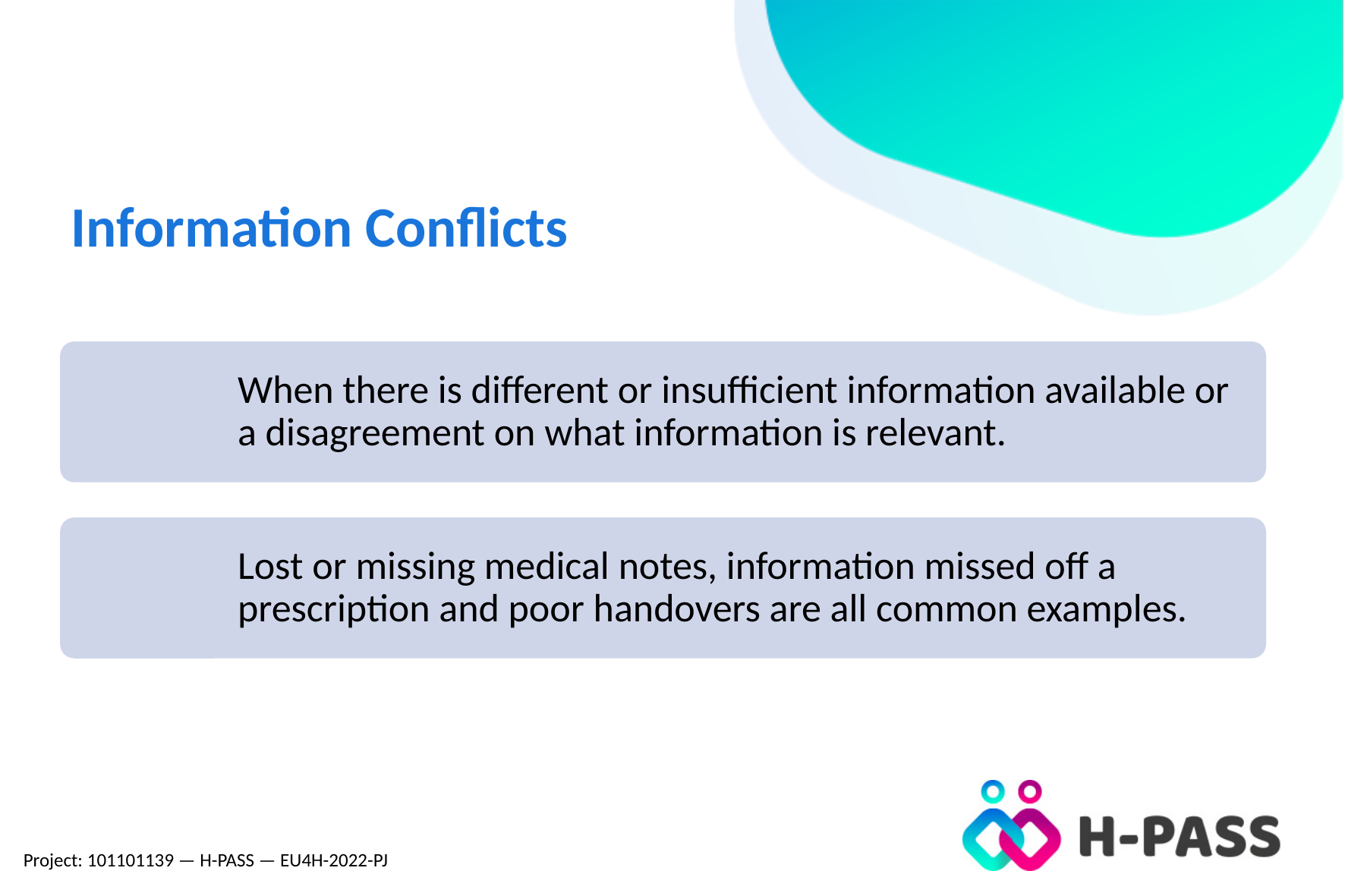

# Information Conflicts
When there is different or insufficient information available or a disagreement on what information is relevant.
Lost or missing medical notes, information missed off a prescription and poor handovers are all common examples.
Project: 101101139 — H-PASS — EU4H-2022-PJ